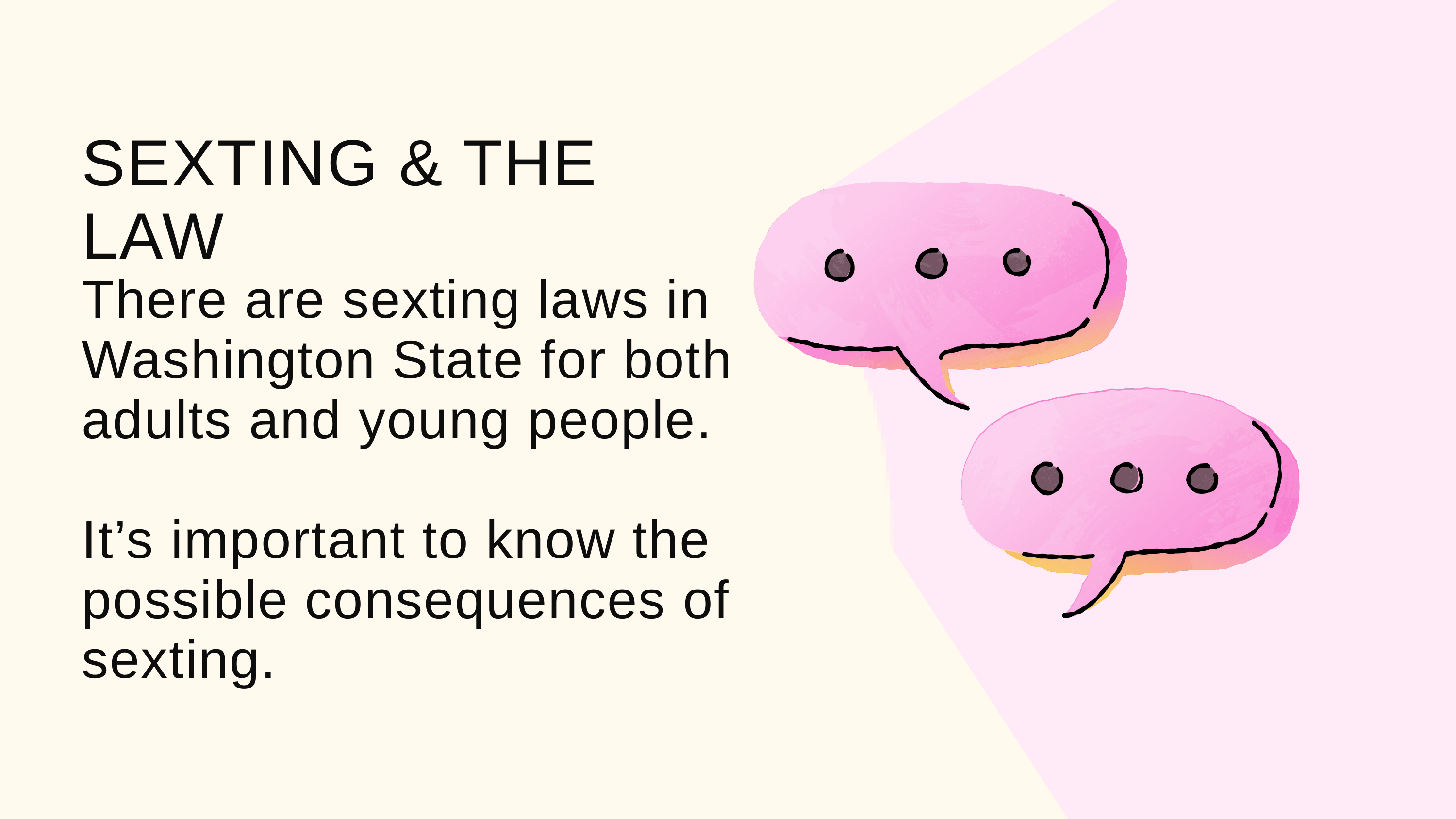

SEXTING & THE LAW

There are sexting laws in Washington State for both adults and young people.

It’s important to know the possible consequences of sexting.